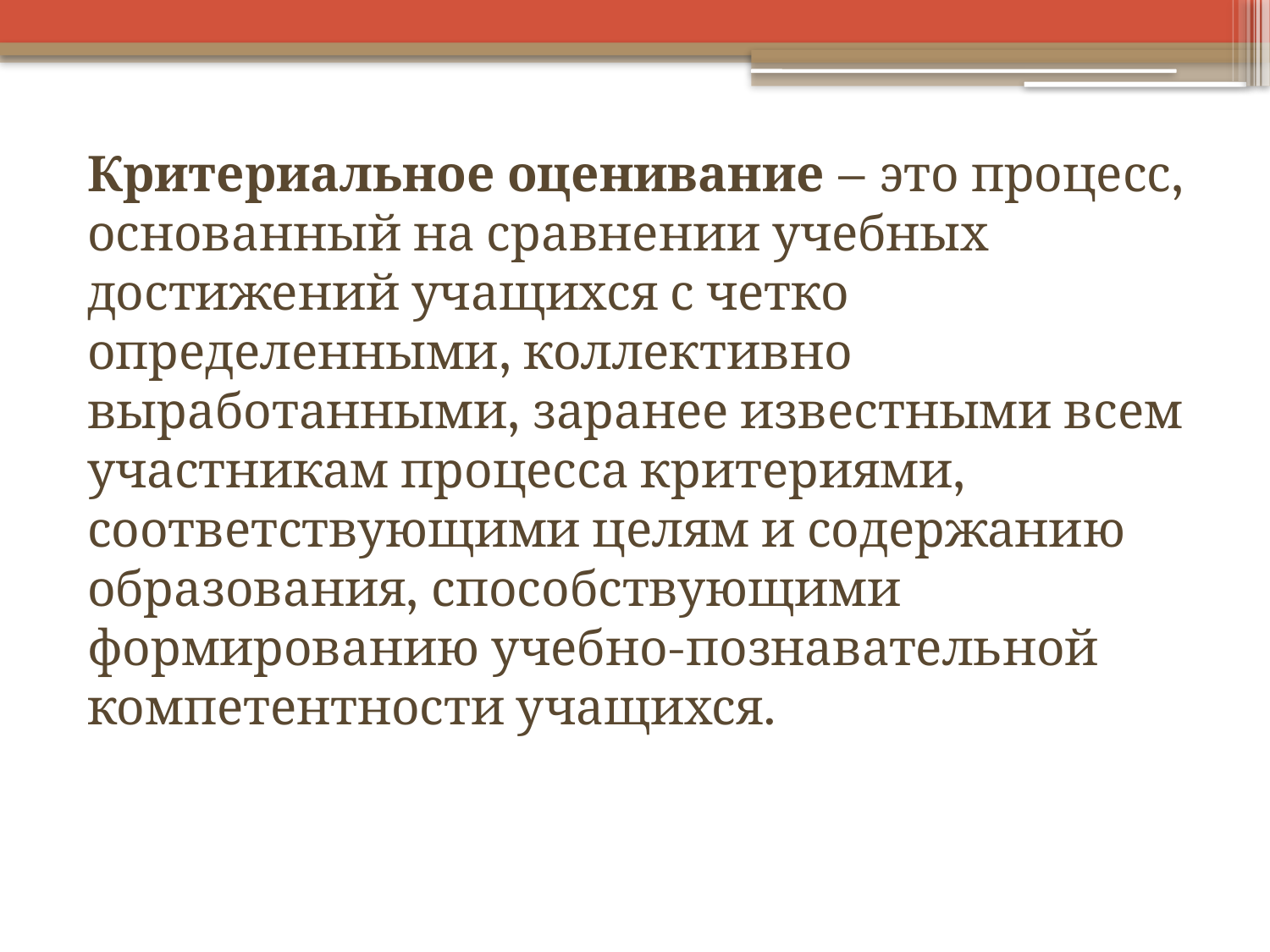

Критериальное оценивание – это процесс, основанный на сравнении учебных достижений учащихся с четко определенными, коллективно выработанными, заранее известными всем участникам процесса критериями, соответствующими целям и содержанию образования, способствующими формированию учебно-познавательной компетентности учащихся.